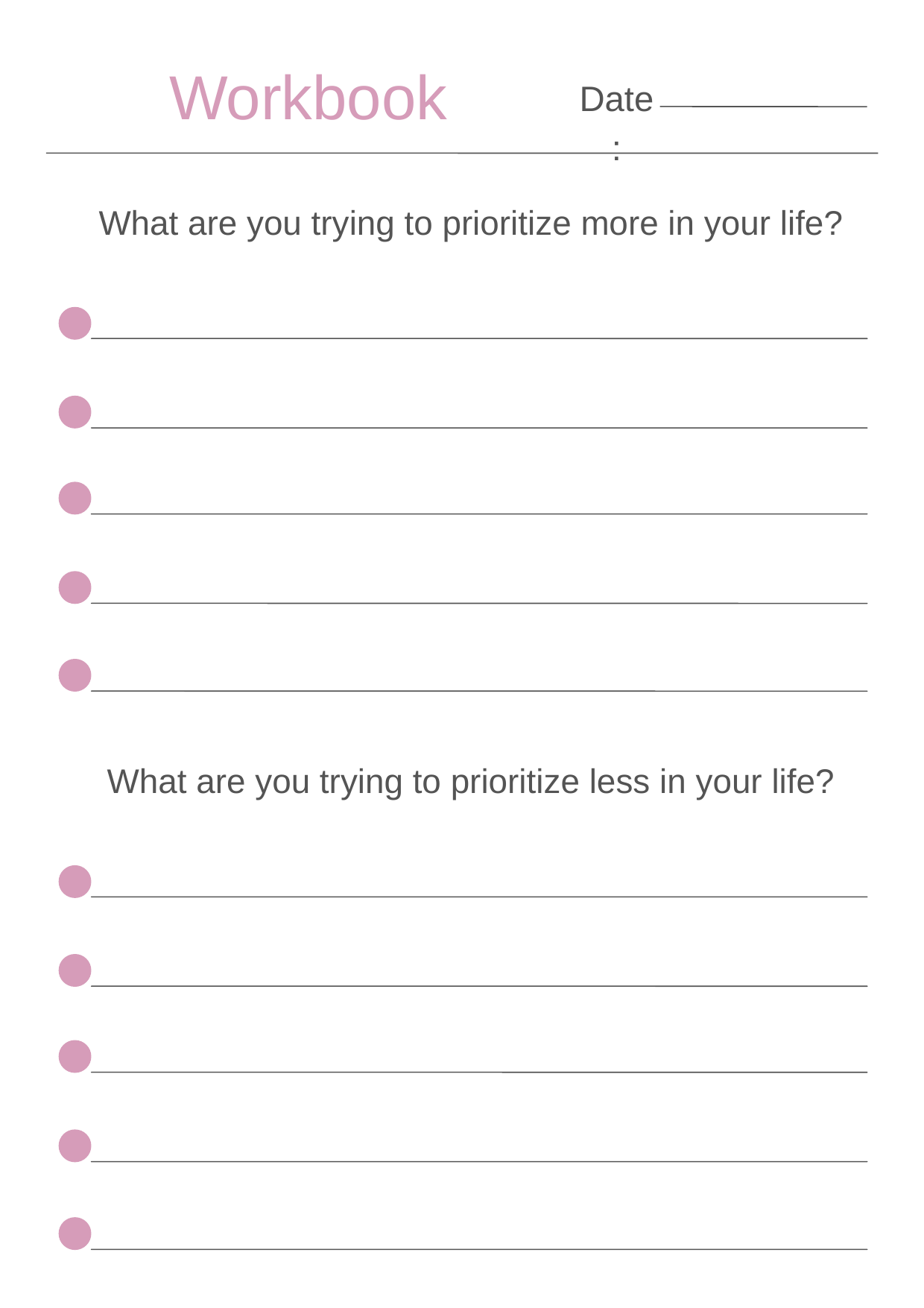

Workbook
Date:

What are you trying to prioritize more in your life?

What are you trying to prioritize less in your life?